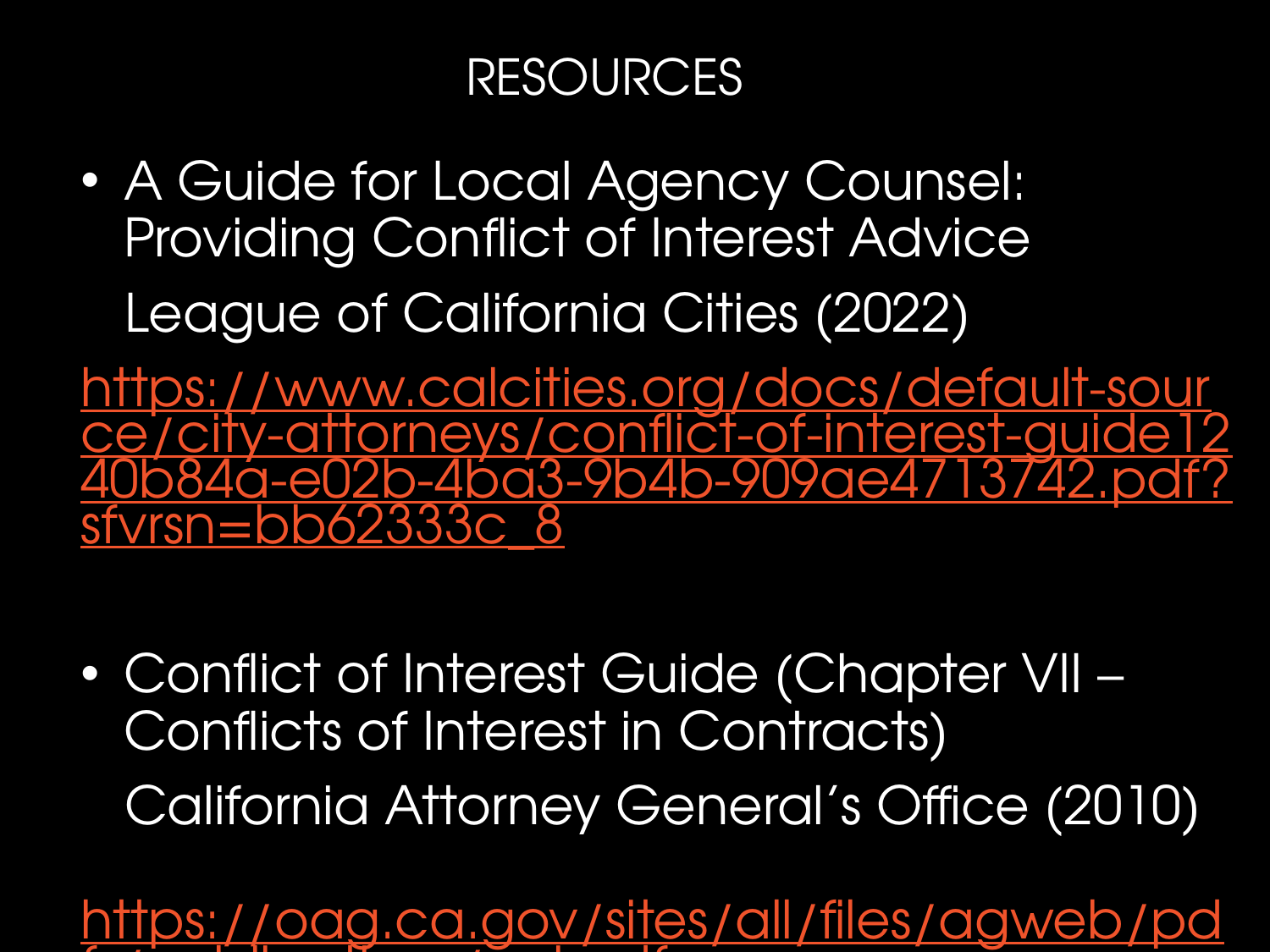

# Resources
A Guide for Local Agency Counsel: Providing Conflict of Interest Advice
   League of California Cities (2022)
https://www.calcities.org/docs/default-source/city-attorneys/conflict-of-interest-guide1240b84a-e02b-4ba3-9b4b-909ae4713742.pdf?sfvrsn=bb62333c_8

Conflict of Interest Guide (Chapter VII – Conflicts of Interest in Contracts)
   California Attorney General’s Office (2010)         https://oag.ca.gov/sites/all/files/agweb/pdfs/publications/coi.pdf